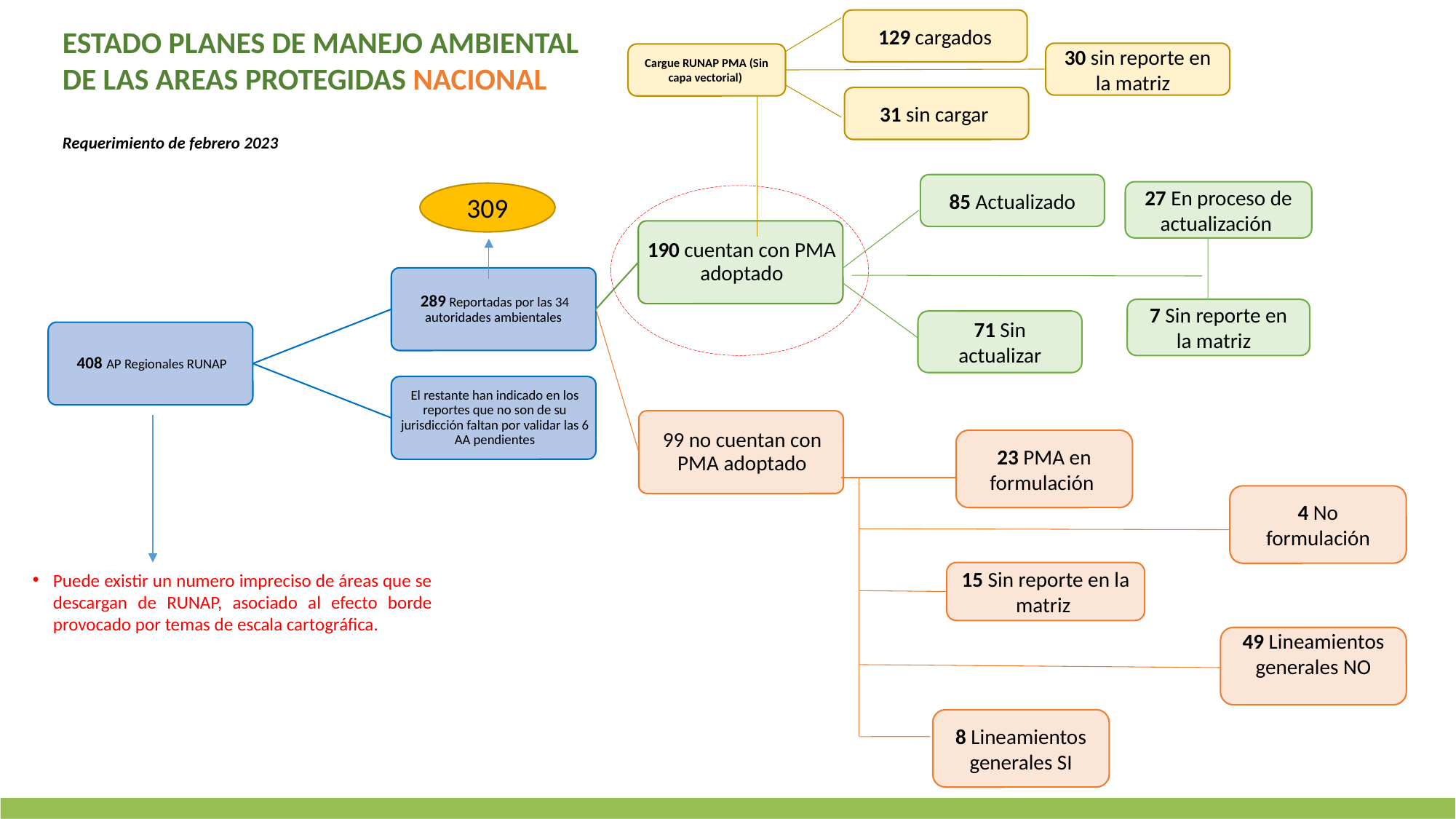

408 AP Regionales RUNAP

289 Reportadas por las 34 autoridades ambientales

190 cuentan con PMA adoptado

99 no cuentan con PMA adoptado

El restante han indicado en los reportes que no son de su jurisdicción faltan por validar las 6 AA pendientes
85 Actualizado
129 cargados
ESTADO PLANES DE MANEJO AMBIENTAL DE LAS AREAS PROTEGIDAS NACIONAL

Requerimiento de febrero 2023
30 sin reporte en la matriz
Cargue RUNAP PMA (Sin capa vectorial)
31 sin cargar
27 En proceso de actualización
309

7 Sin reporte en la matriz
71 Sin actualizar
23 PMA en formulación
4 No formulación
15 Sin reporte en la matriz
Puede existir un numero impreciso de áreas que se descargan de RUNAP, asociado al efecto borde provocado por temas de escala cartográfica.

49 Lineamientos generales NO

8 Lineamientos generales SI